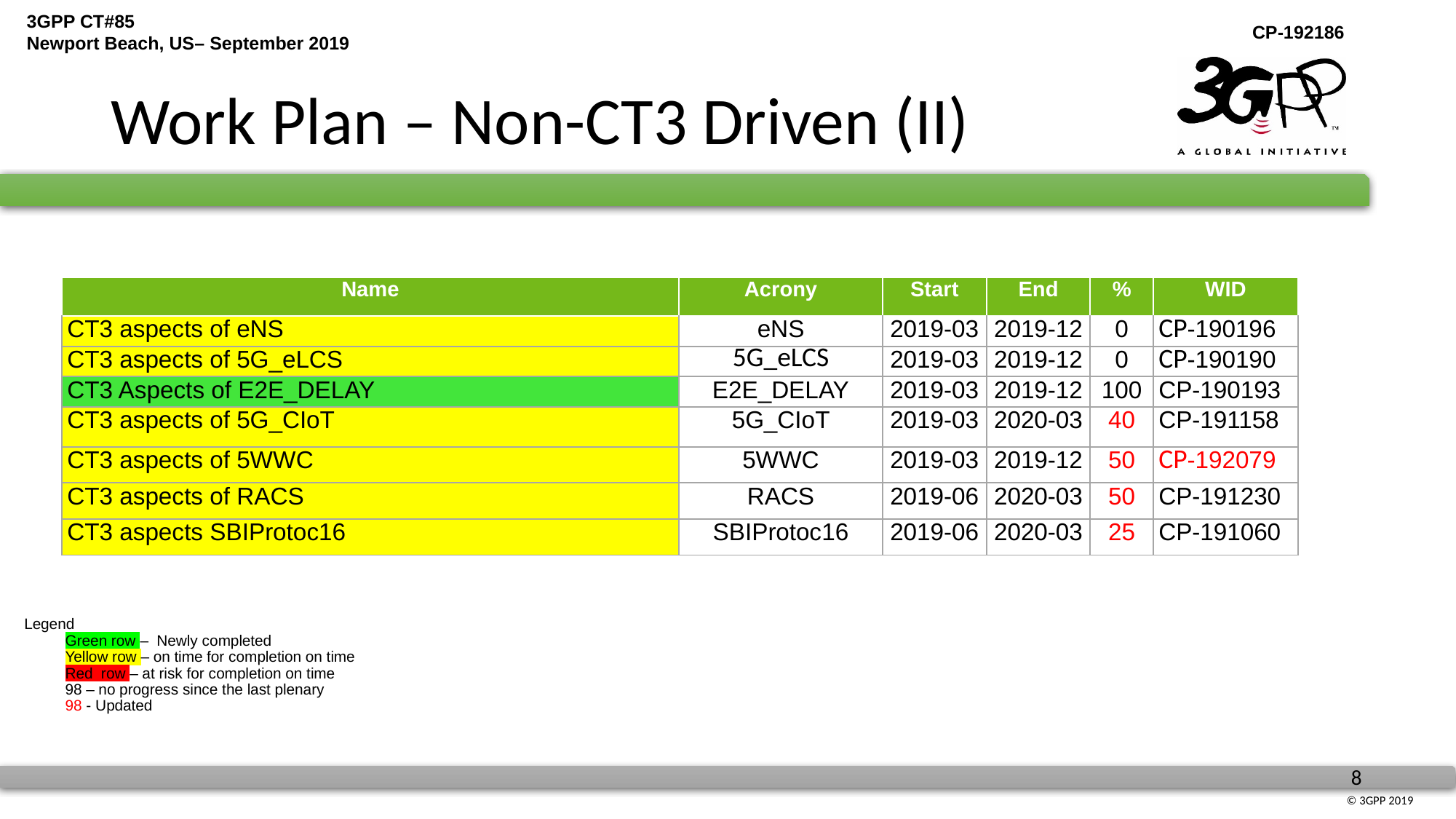

# Work Plan – Non-CT3 Driven (II)
| Name | Acrony | Start | End | % | WID |
| --- | --- | --- | --- | --- | --- |
| CT3 aspects of eNS | eNS | 2019-03 | 2019-12 | 0 | CP-190196 |
| CT3 aspects of 5G\_eLCS | 5G\_eLCS | 2019-03 | 2019-12 | 0 | CP-190190 |
| CT3 Aspects of E2E\_DELAY | E2E\_DELAY | 2019-03 | 2019-12 | 100 | CP-190193 |
| CT3 aspects of 5G\_CIoT | 5G\_CIoT | 2019-03 | 2020-03 | 40 | CP-191158 |
| CT3 aspects of 5WWC | 5WWC | 2019-03 | 2019-12 | 50 | CP-192079 |
| CT3 aspects of RACS | RACS | 2019-06 | 2020-03 | 50 | CP-191230 |
| CT3 aspects SBIProtoc16 | SBIProtoc16 | 2019-06 | 2020-03 | 25 | CP-191060 |
Legend
Green row –  Newly completed
	Yellow row – on time for completion on time
Red  row – at risk for completion on time
	98 – no progress since the last plenary
	98 - Updated